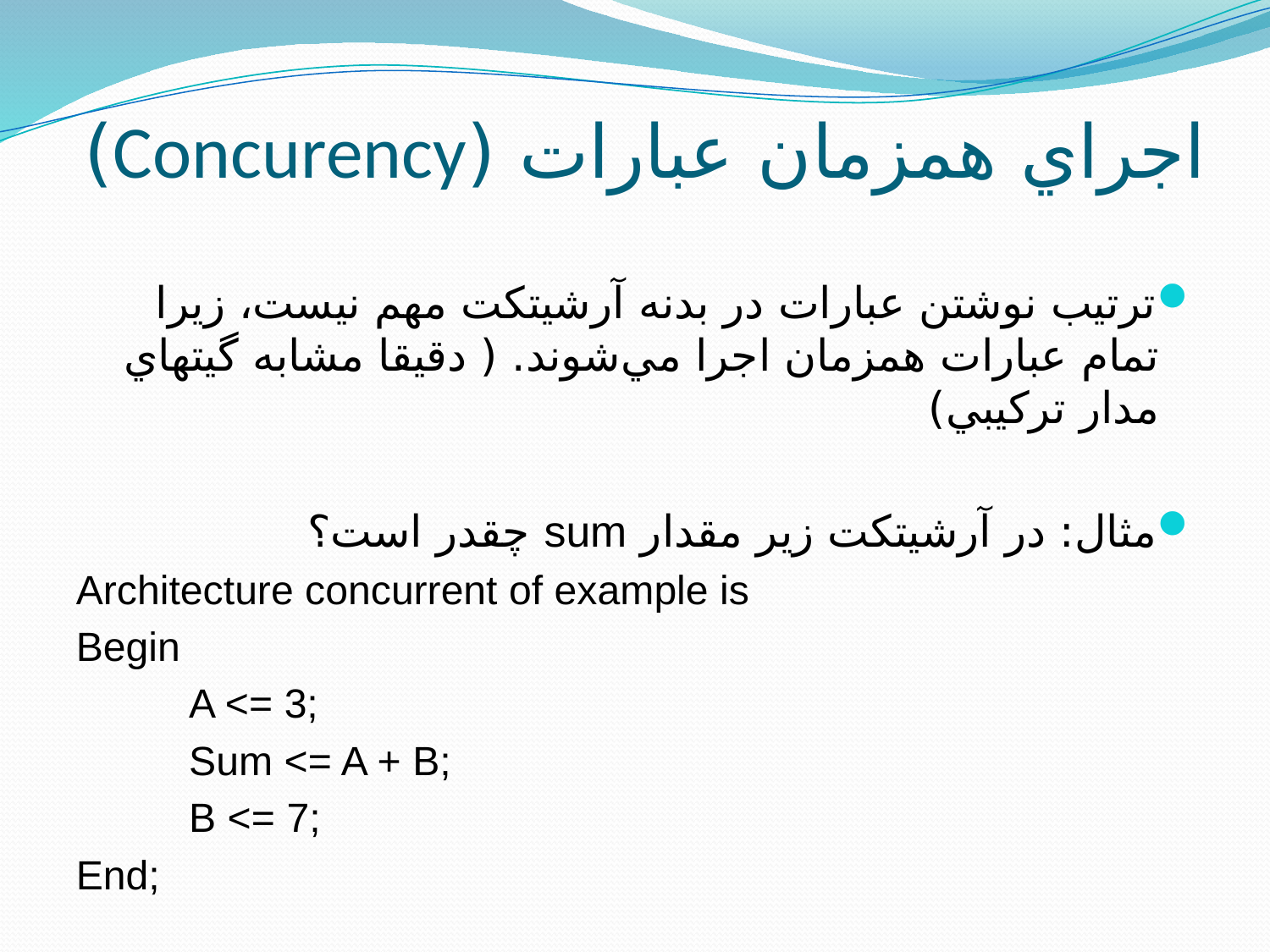

# اجراي همزمان عبارات (Concurency)
ترتيب نوشتن عبارات در بدنه آرشيتکت مهم نيست، زيرا تمام عبارات همزمان اجرا مي‌شوند. ( دقيقا مشابه گيتهاي مدار ترکيبي)

مثال: در آرشيتکت زير مقدار sum چقدر است؟
Architecture concurrent of example is
Begin
	A <= 3;
	Sum <= A + B;
	B <= 7;
End;